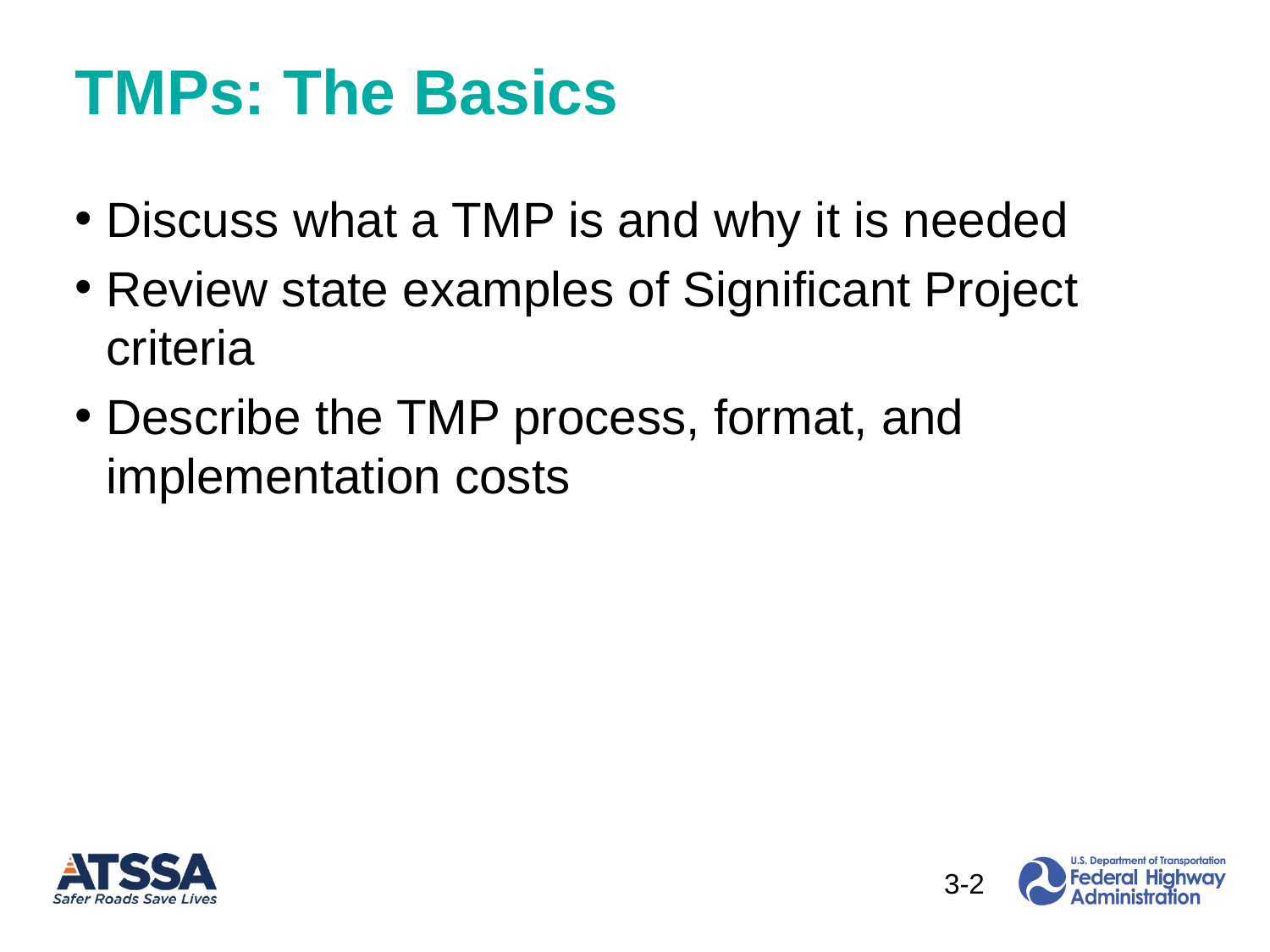

# TMPs: The Basics
Discuss what a TMP is and why it is needed
Review state examples of Significant Project criteria
Describe the TMP process, format, and implementation costs